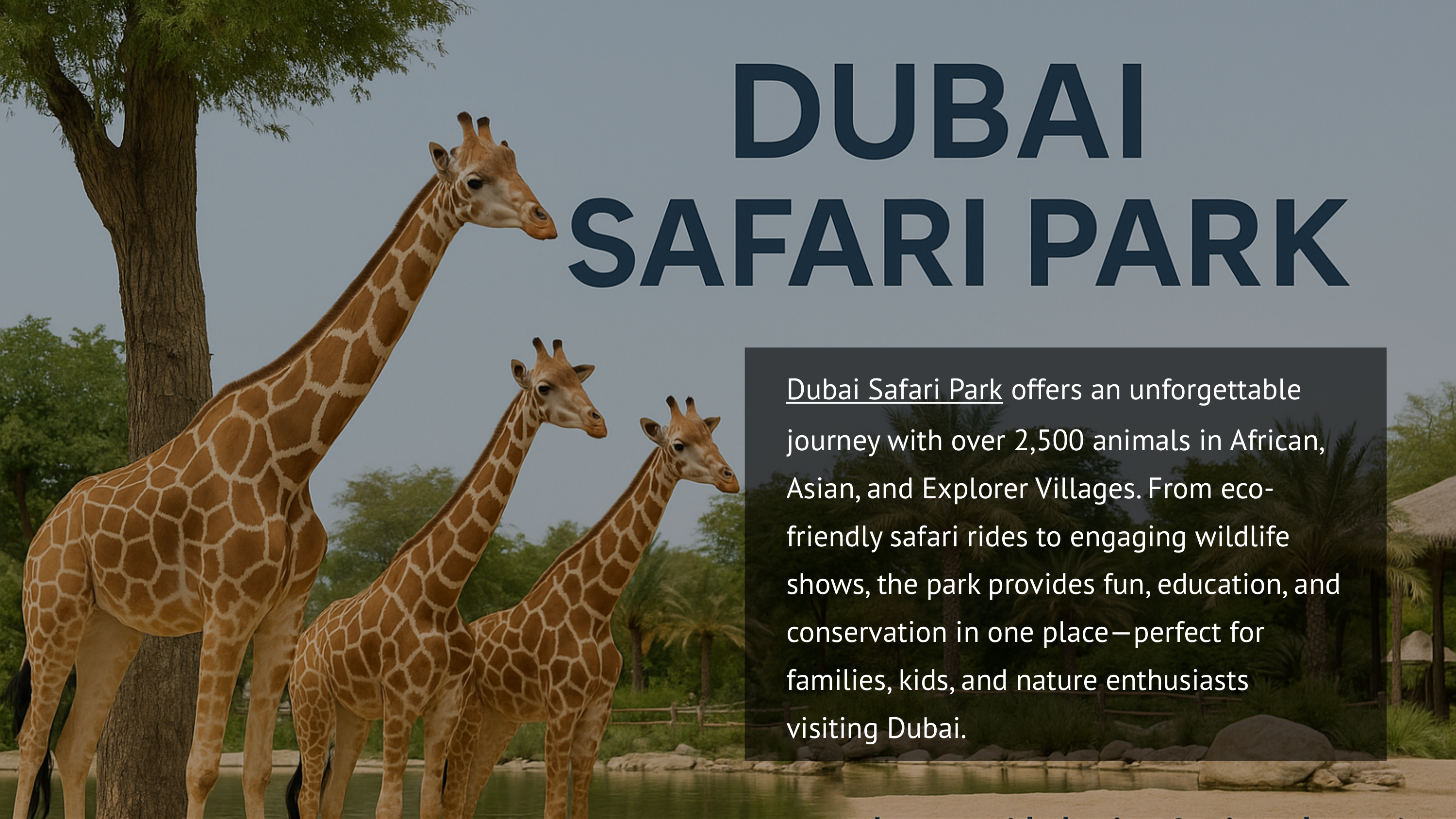

Dubai Safari Park offers an unforgettable journey with over 2,500 animals in African, Asian, and Explorer Villages. From eco-friendly safari rides to engaging wildlife shows, the park provides fun, education, and conservation in one place—perfect for families, kids, and nature enthusiasts visiting Dubai.